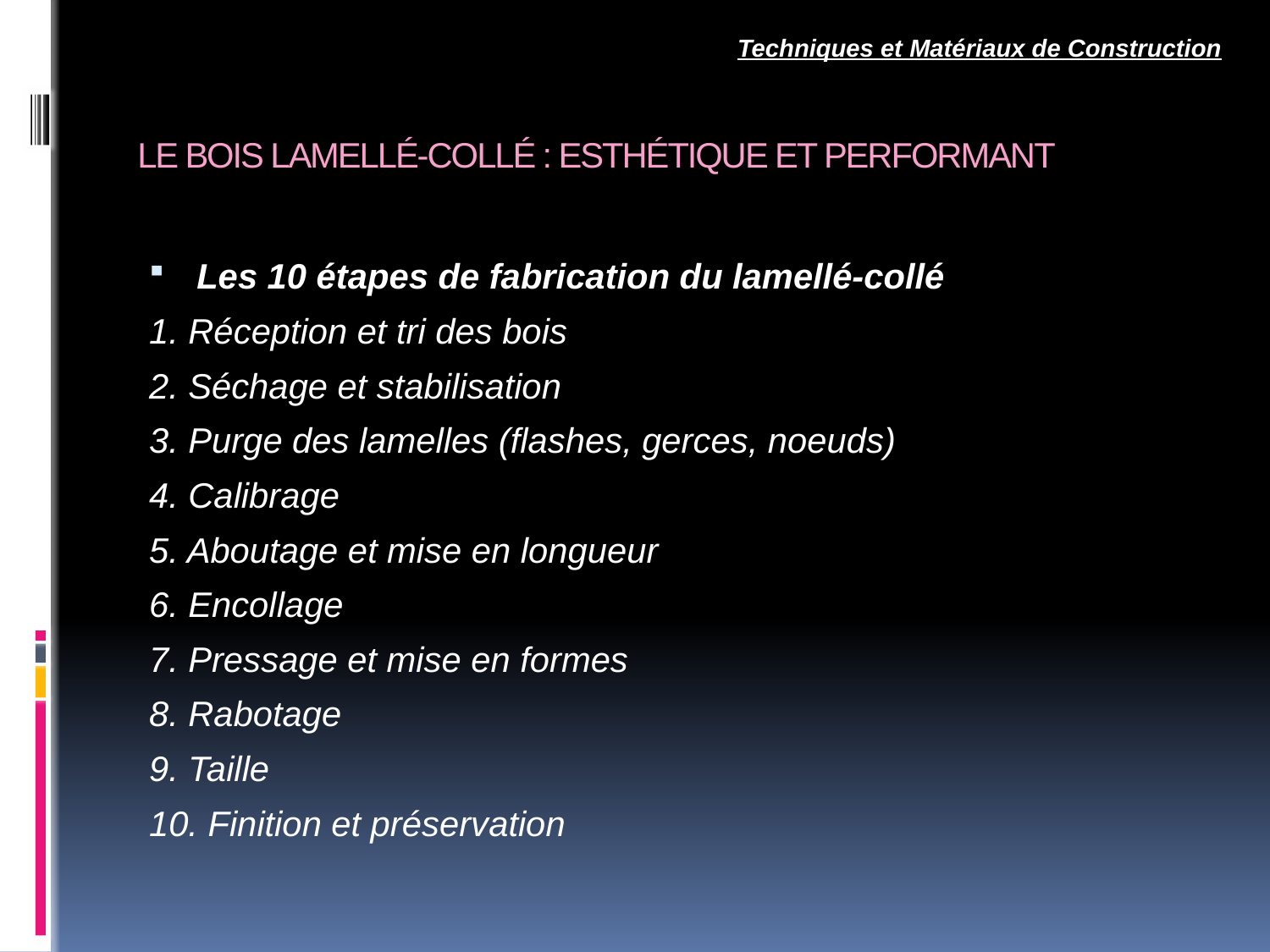

Techniques et Matériaux de Construction
Le bois lamellé-collé : esthétique et performant
Les 10 étapes de fabrication du lamellé-collé
1. Réception et tri des bois
2. Séchage et stabilisation
3. Purge des lamelles (flashes, gerces, noeuds)
4. Calibrage
5. Aboutage et mise en longueur
6. Encollage
7. Pressage et mise en formes
8. Rabotage
9. Taille
10. Finition et préservation